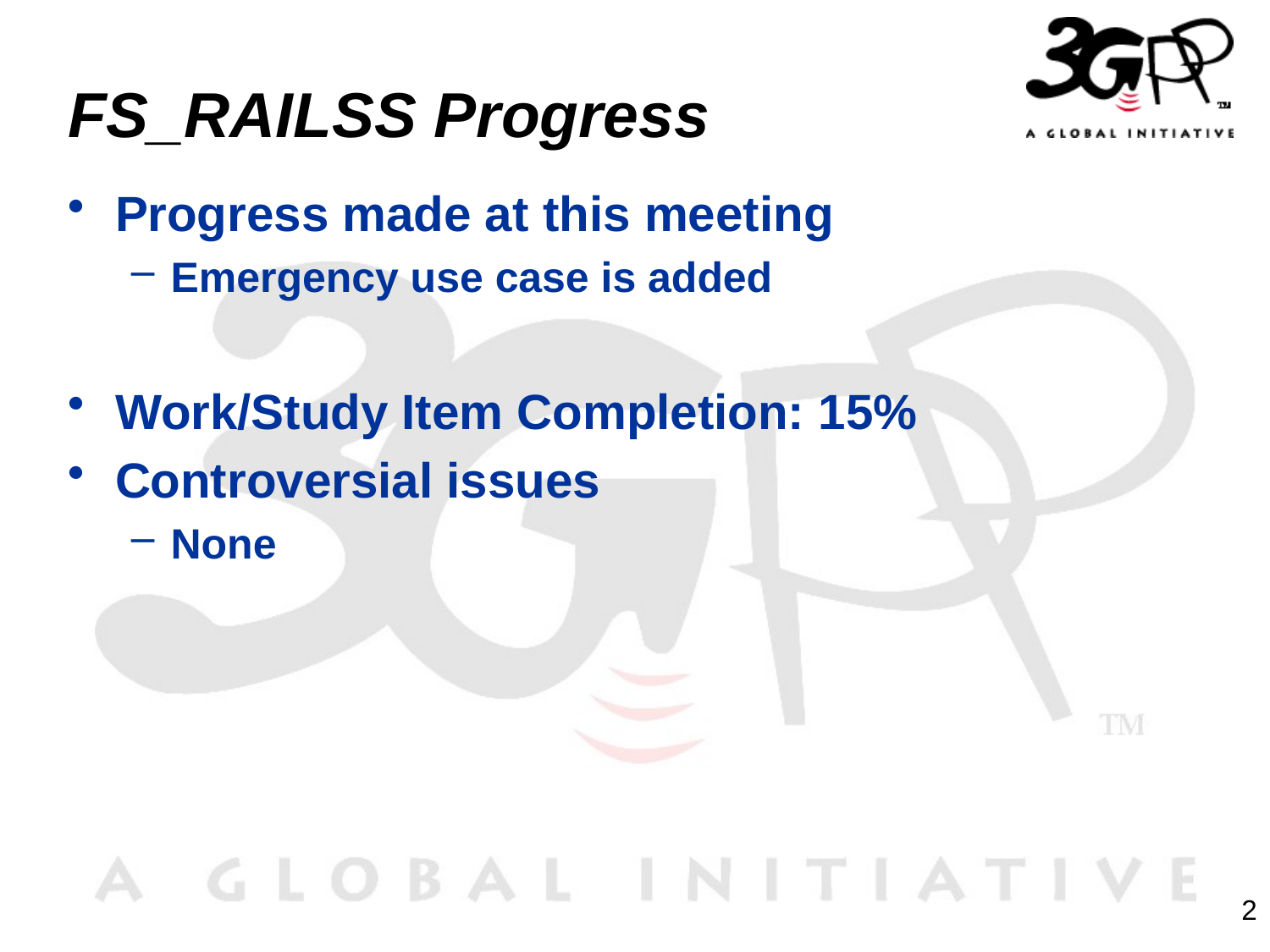

# FS_RAILSS Progress
Progress made at this meeting
Emergency use case is added

Work/Study Item Completion: 15%
Controversial issues
None
2